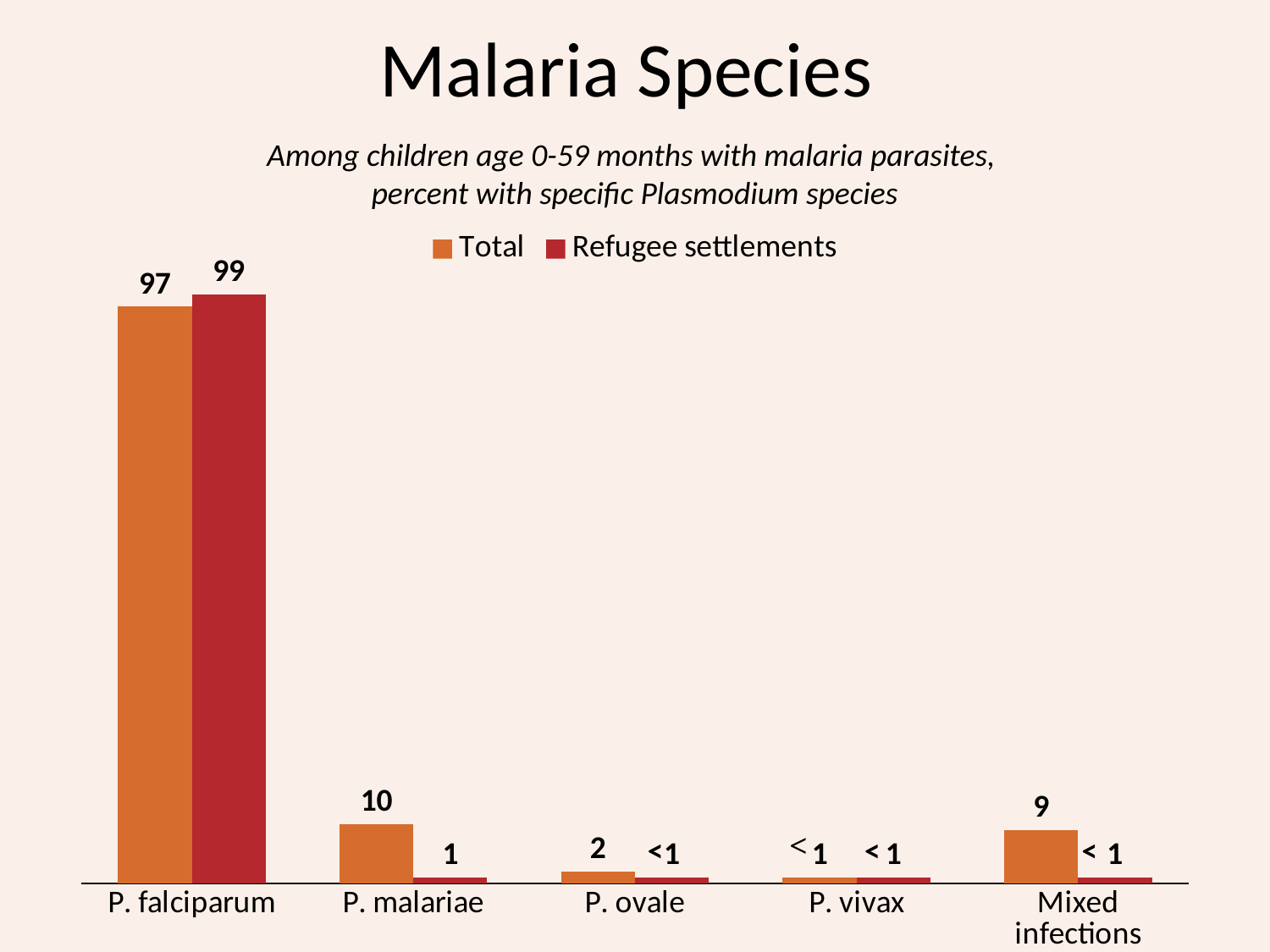

# Malaria Species
Among children age 0-59 months with malaria parasites,
percent with specific Plasmodium species

### Chart

| Category | Total | Refugee settlements |
|---|---|---|
| P. falciparum | 97.0 | 99.0 |
| P. malariae | 10.0 | 1.0 |
| P. ovale | 2.0 | 1.0 |
| P. vivax | 1.0 | 1.0 |
| Mixed infections | 9.0 | 1.0 |
<
<
<